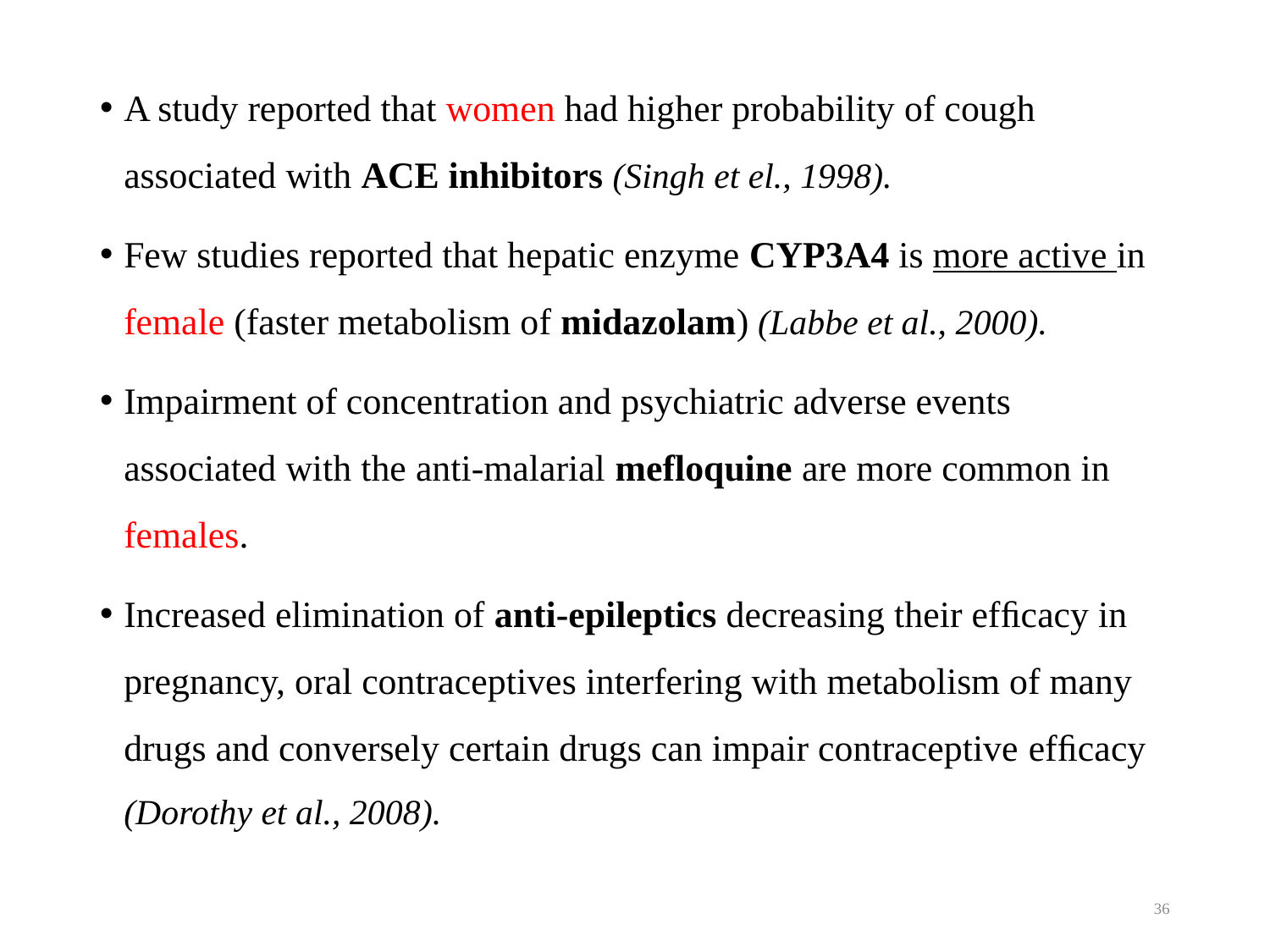

A study reported that women had higher probability of cough associated with ACE inhibitors (Singh et el., 1998).
Few studies reported that hepatic enzyme CYP3A4 is more active in female (faster metabolism of midazolam) (Labbe et al., 2000).
Impairment of concentration and psychiatric adverse events associated with the anti-malarial mefloquine are more common in females.
Increased elimination of anti-epileptics decreasing their efﬁcacy in pregnancy, oral contraceptives interfering with metabolism of many drugs and conversely certain drugs can impair contraceptive efﬁcacy (Dorothy et al., 2008).

36